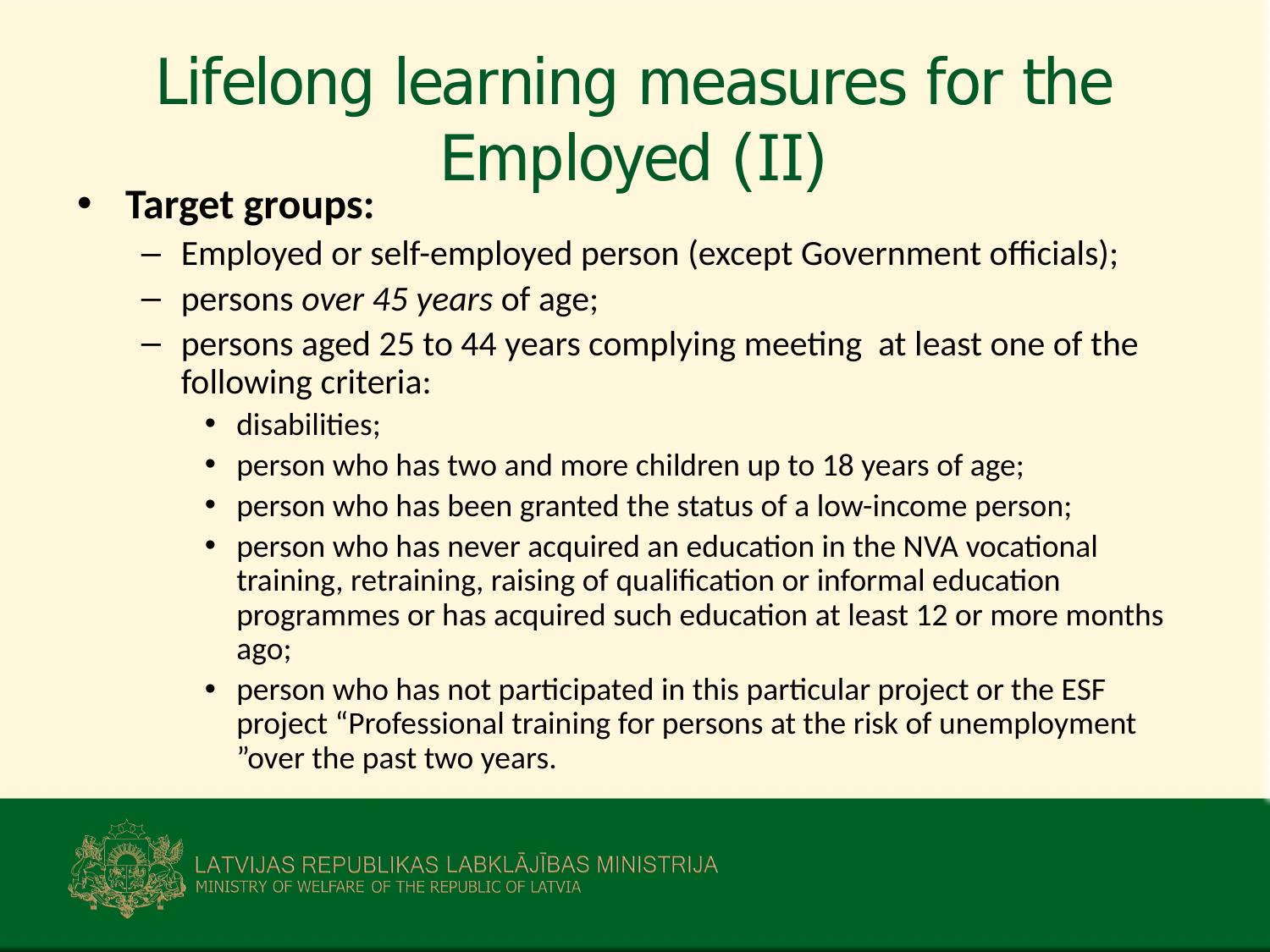

# Lifelong learning measures for the Employed (II)
Target groups:
Employed or self-employed person (except Government officials);
persons over 45 years of age;
persons aged 25 to 44 years complying meeting  at least one of the following criteria:
disabilities;
person who has two and more children up to 18 years of age;
person who has been granted the status of a low-income person;
person who has never acquired an education in the NVA vocational training, retraining, raising of qualification or informal education programmes or has acquired such education at least 12 or more months ago;
person who has not participated in this particular project or the ESF project “Professional training for persons at the risk of unemployment ”over the past two years.